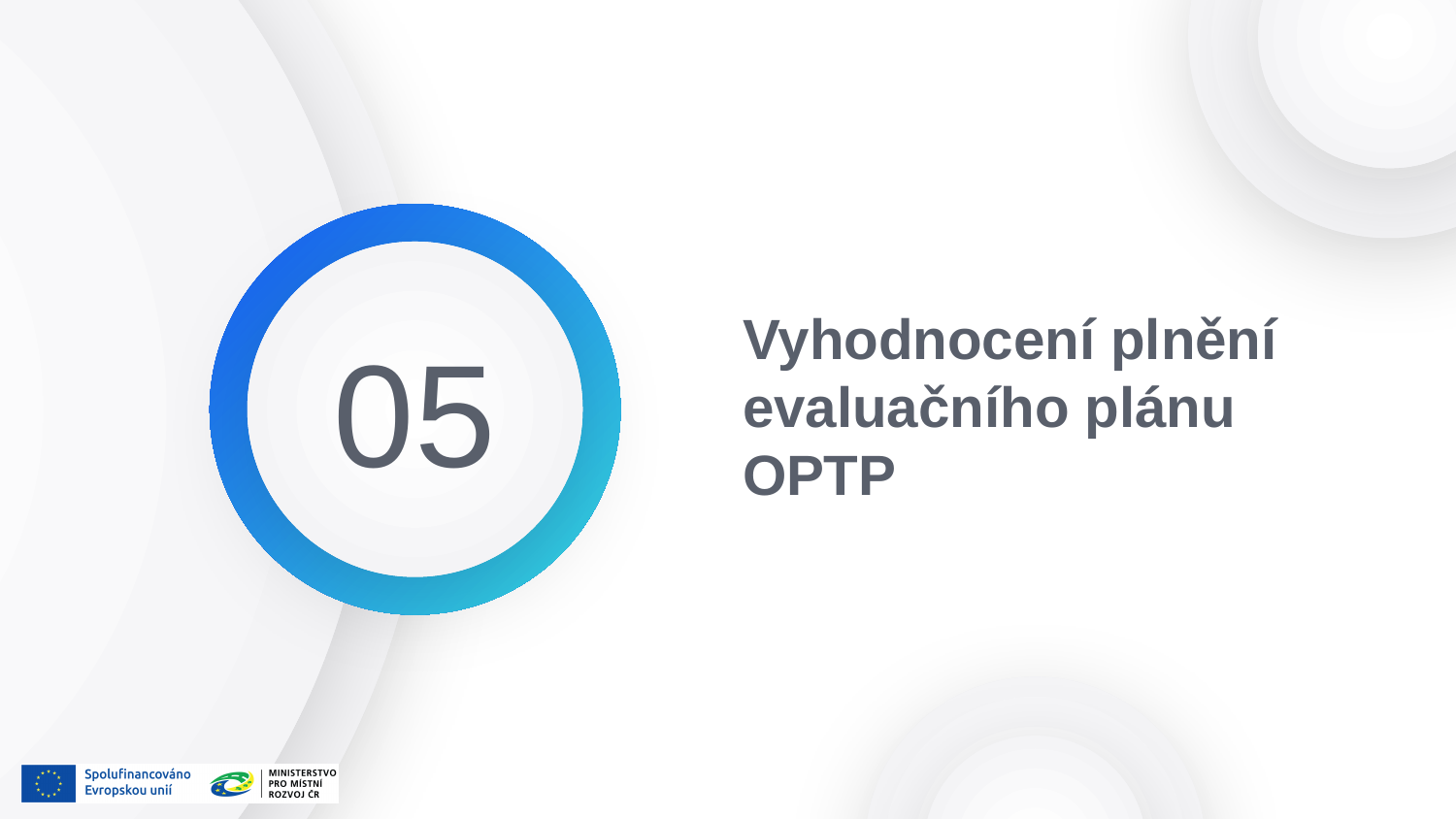

# Vyhodnocení plnění evaluačního plánu OPTP
05